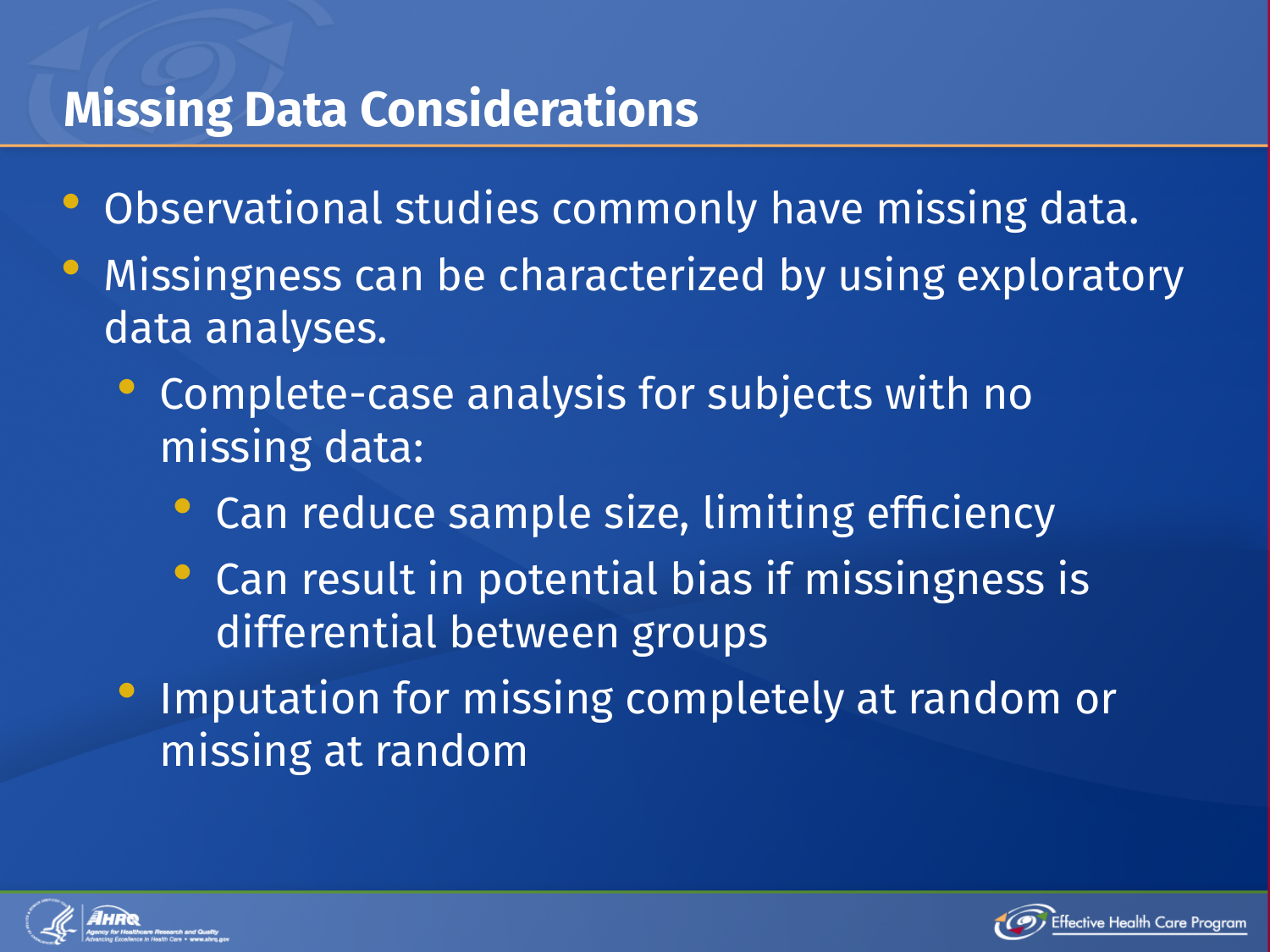

# Missing Data Considerations
Observational studies commonly have missing data.
Missingness can be characterized by using exploratory data analyses.
Complete-case analysis for subjects with no missing data:
Can reduce sample size, limiting efficiency
Can result in potential bias if missingness is differential between groups
Imputation for missing completely at random or missing at random